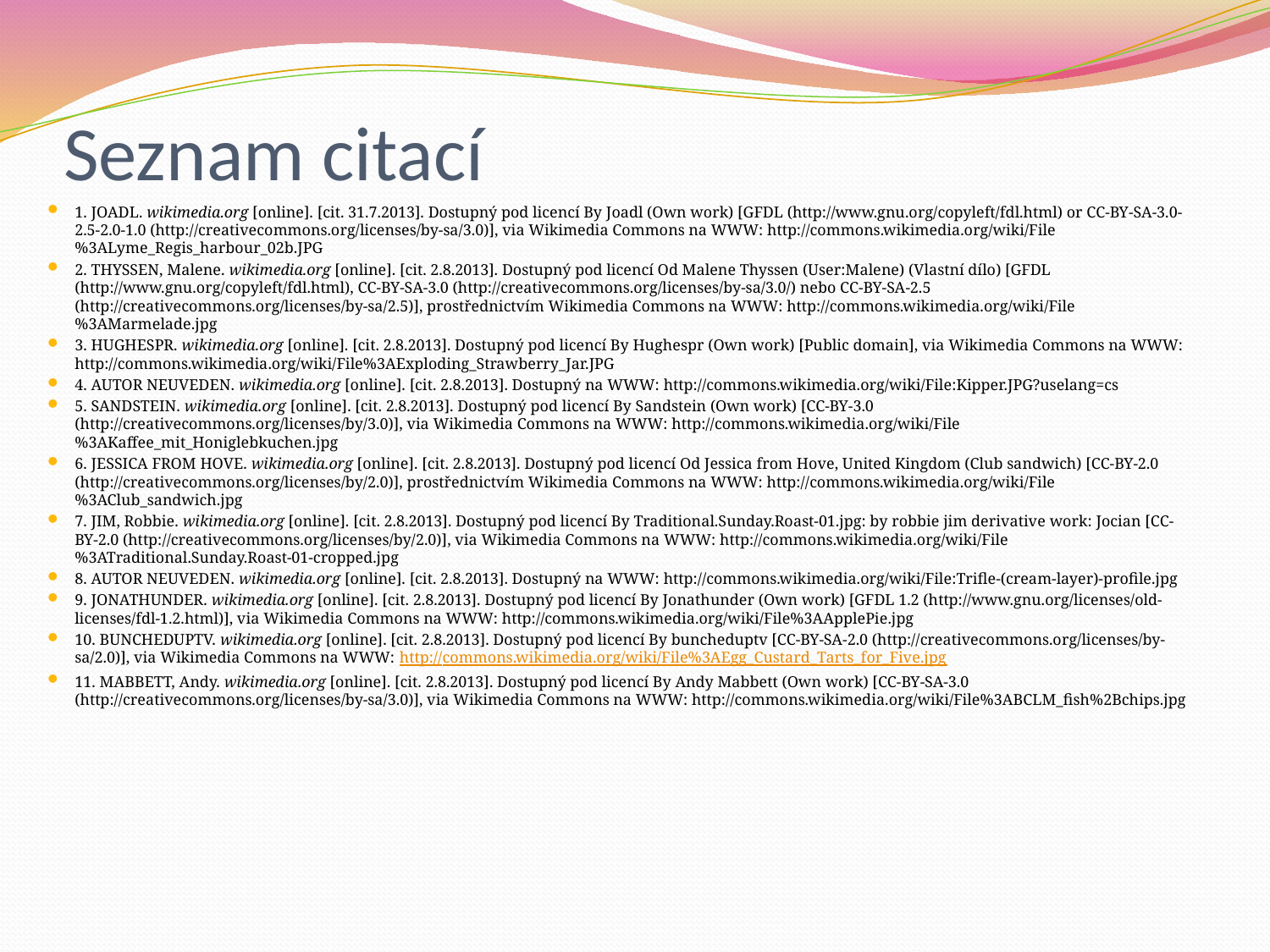

# Seznam citací
1. JOADL. wikimedia.org [online]. [cit. 31.7.2013]. Dostupný pod licencí By Joadl (Own work) [GFDL (http://www.gnu.org/copyleft/fdl.html) or CC-BY-SA-3.0-2.5-2.0-1.0 (http://creativecommons.org/licenses/by-sa/3.0)], via Wikimedia Commons na WWW: http://commons.wikimedia.org/wiki/File%3ALyme_Regis_harbour_02b.JPG
2. THYSSEN, Malene. wikimedia.org [online]. [cit. 2.8.2013]. Dostupný pod licencí Od Malene Thyssen (User:Malene) (Vlastní dílo) [GFDL (http://www.gnu.org/copyleft/fdl.html), CC-BY-SA-3.0 (http://creativecommons.org/licenses/by-sa/3.0/) nebo CC-BY-SA-2.5 (http://creativecommons.org/licenses/by-sa/2.5)], prostřednictvím Wikimedia Commons na WWW: http://commons.wikimedia.org/wiki/File%3AMarmelade.jpg
3. HUGHESPR. wikimedia.org [online]. [cit. 2.8.2013]. Dostupný pod licencí By Hughespr (Own work) [Public domain], via Wikimedia Commons na WWW: http://commons.wikimedia.org/wiki/File%3AExploding_Strawberry_Jar.JPG
4. AUTOR NEUVEDEN. wikimedia.org [online]. [cit. 2.8.2013]. Dostupný na WWW: http://commons.wikimedia.org/wiki/File:Kipper.JPG?uselang=cs
5. SANDSTEIN. wikimedia.org [online]. [cit. 2.8.2013]. Dostupný pod licencí By Sandstein (Own work) [CC-BY-3.0 (http://creativecommons.org/licenses/by/3.0)], via Wikimedia Commons na WWW: http://commons.wikimedia.org/wiki/File%3AKaffee_mit_Honiglebkuchen.jpg
6. JESSICA FROM HOVE. wikimedia.org [online]. [cit. 2.8.2013]. Dostupný pod licencí Od Jessica from Hove, United Kingdom (Club sandwich) [CC-BY-2.0 (http://creativecommons.org/licenses/by/2.0)], prostřednictvím Wikimedia Commons na WWW: http://commons.wikimedia.org/wiki/File%3AClub_sandwich.jpg
7. JIM, Robbie. wikimedia.org [online]. [cit. 2.8.2013]. Dostupný pod licencí By Traditional.Sunday.Roast-01.jpg: by robbie jim derivative work: Jocian [CC-BY-2.0 (http://creativecommons.org/licenses/by/2.0)], via Wikimedia Commons na WWW: http://commons.wikimedia.org/wiki/File%3ATraditional.Sunday.Roast-01-cropped.jpg
8. AUTOR NEUVEDEN. wikimedia.org [online]. [cit. 2.8.2013]. Dostupný na WWW: http://commons.wikimedia.org/wiki/File:Trifle-(cream-layer)-profile.jpg
9. JONATHUNDER. wikimedia.org [online]. [cit. 2.8.2013]. Dostupný pod licencí By Jonathunder (Own work) [GFDL 1.2 (http://www.gnu.org/licenses/old-licenses/fdl-1.2.html)], via Wikimedia Commons na WWW: http://commons.wikimedia.org/wiki/File%3AApplePie.jpg
10. BUNCHEDUPTV. wikimedia.org [online]. [cit. 2.8.2013]. Dostupný pod licencí By buncheduptv [CC-BY-SA-2.0 (http://creativecommons.org/licenses/by-sa/2.0)], via Wikimedia Commons na WWW: http://commons.wikimedia.org/wiki/File%3AEgg_Custard_Tarts_for_Five.jpg
11. MABBETT, Andy. wikimedia.org [online]. [cit. 2.8.2013]. Dostupný pod licencí By Andy Mabbett (Own work) [CC-BY-SA-3.0 (http://creativecommons.org/licenses/by-sa/3.0)], via Wikimedia Commons na WWW: http://commons.wikimedia.org/wiki/File%3ABCLM_fish%2Bchips.jpg